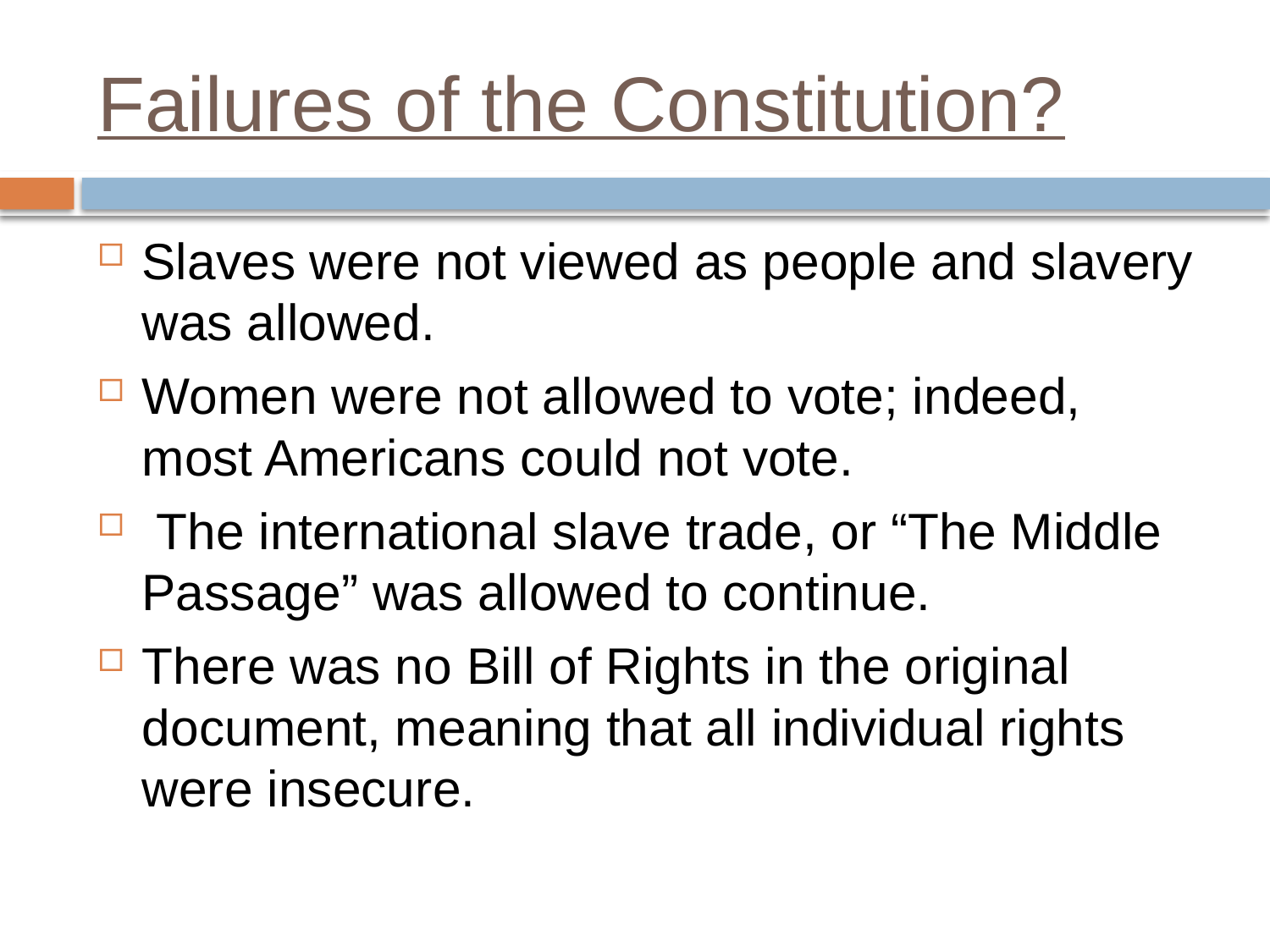

# Failures of the Constitution?
Slaves were not viewed as people and slavery was allowed.
Women were not allowed to vote; indeed, most Americans could not vote.
 The international slave trade, or “The Middle Passage” was allowed to continue.
There was no Bill of Rights in the original document, meaning that all individual rights were insecure.